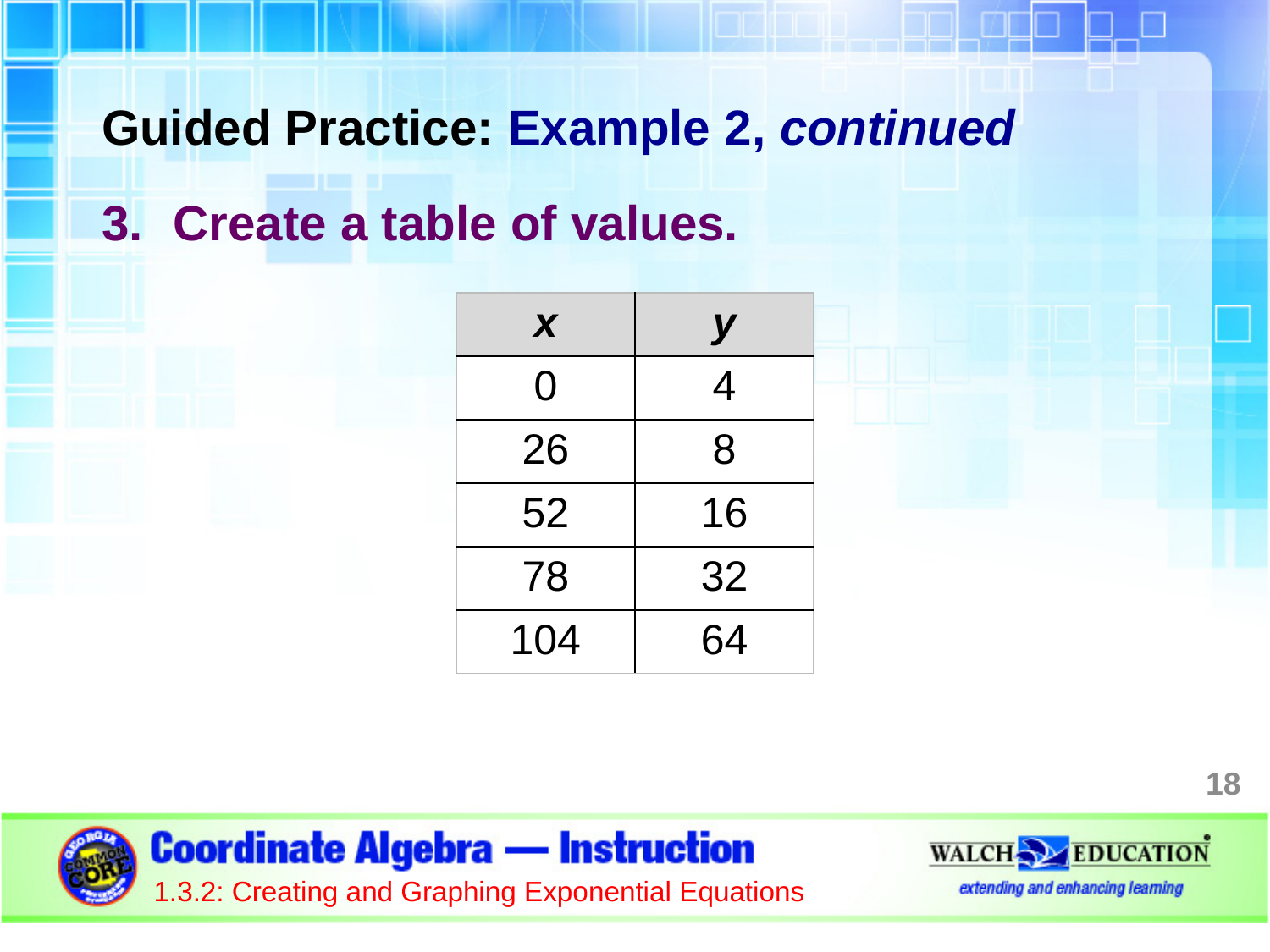

Guided Practice: Example 2, continued

Create a table of values.

| x | y |
| --- | --- |
| 0 | 4 |
| 26 | 8 |
| 52 | 16 |
| 78 | 32 |
| 104 | 64 |
18
1.3.2: Creating and Graphing Exponential Equations